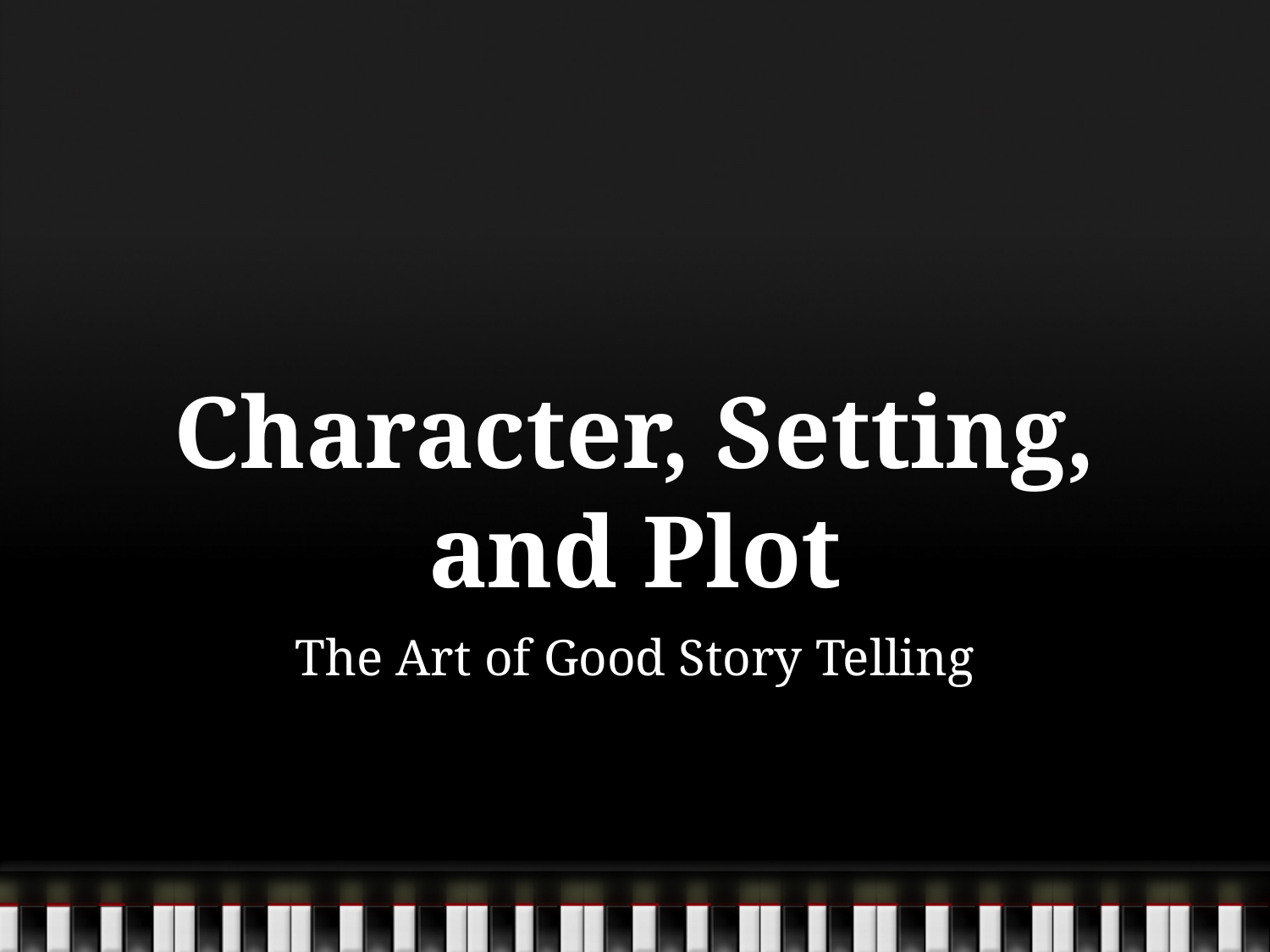

# Character, Setting, and Plot
The Art of Good Story Telling